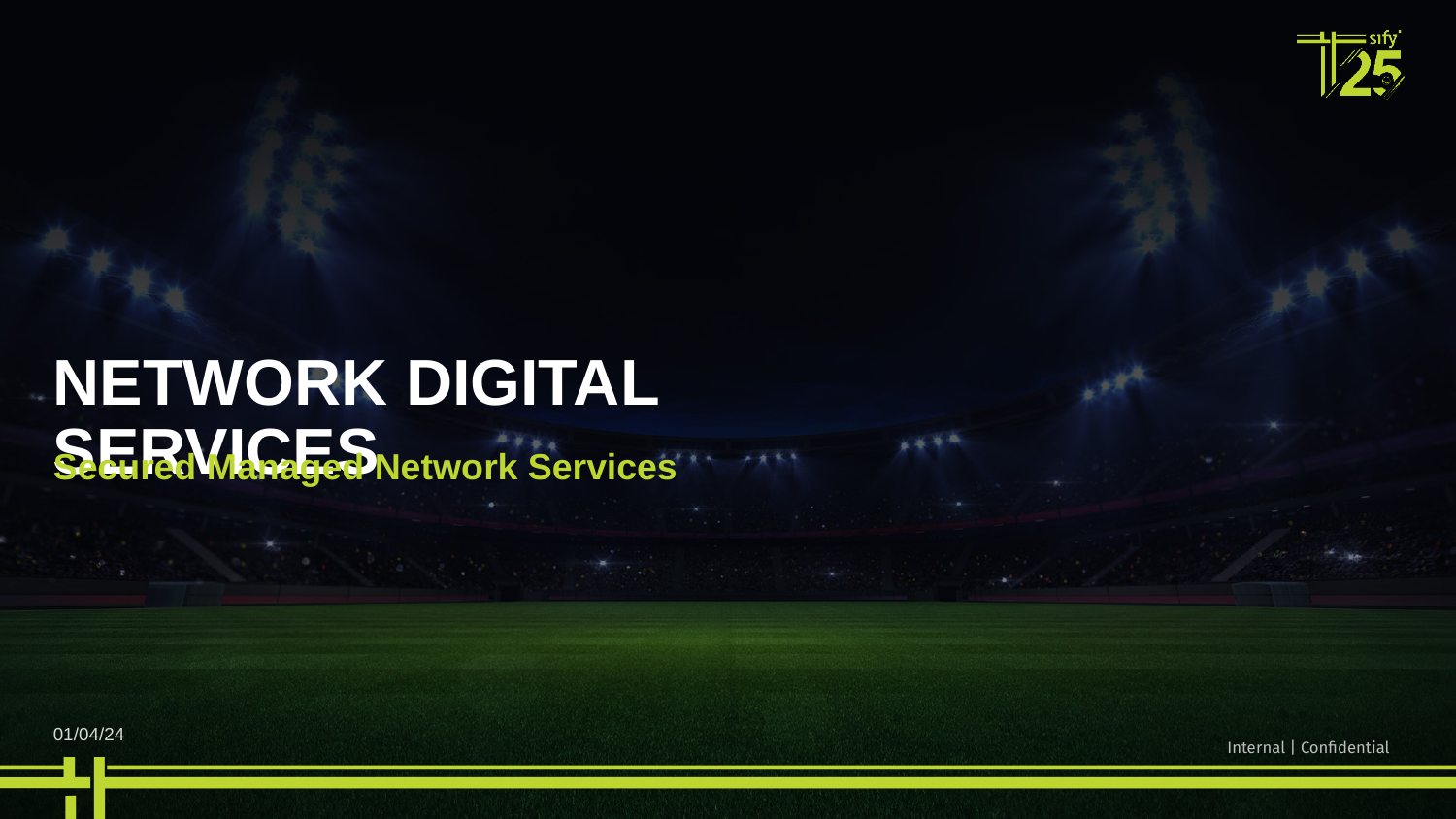

Network Digital Services
Secured Managed Network Services
01/04/24